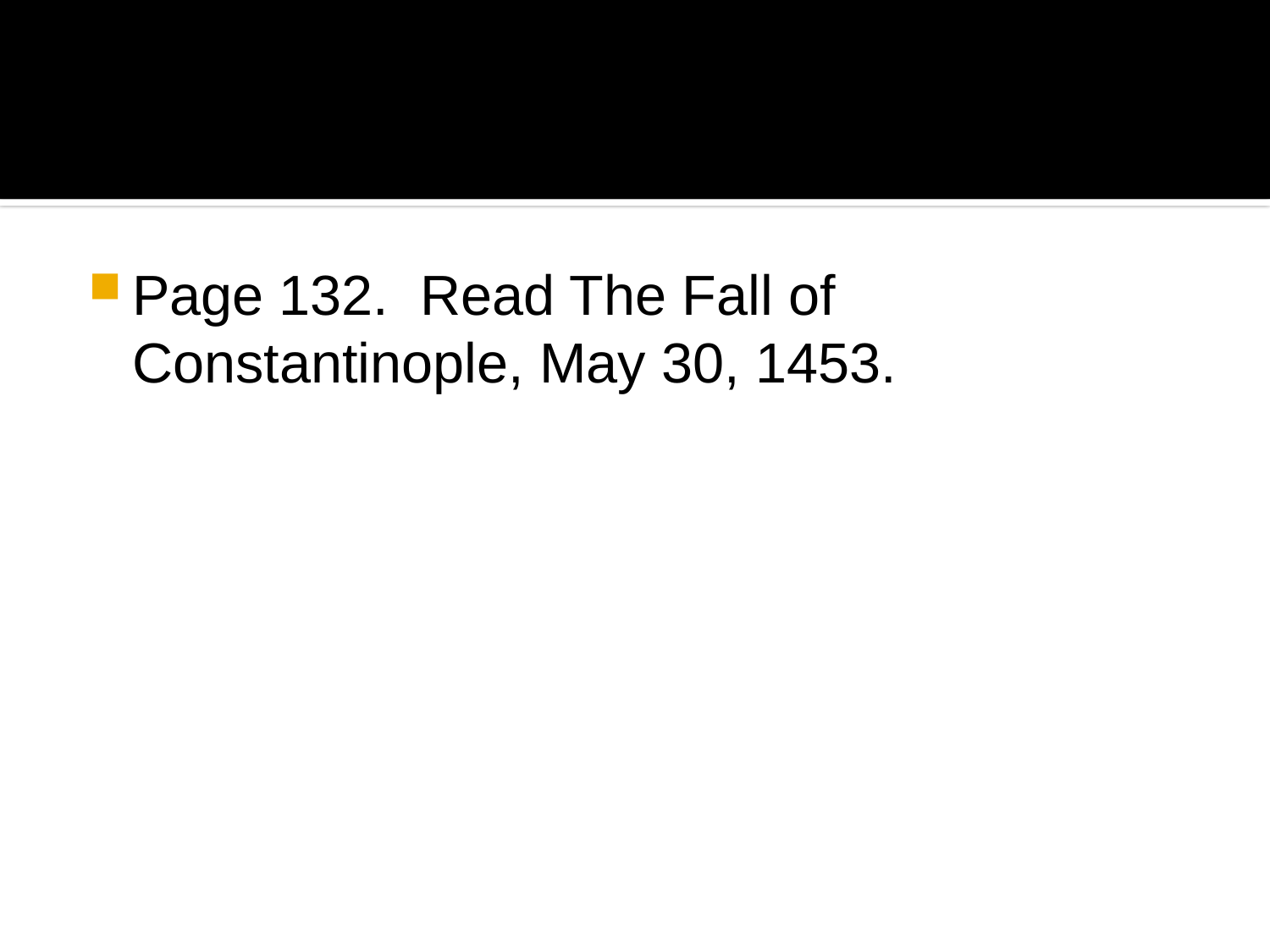

#
Page 132.  Read The Fall of Constantinople, May 30, 1453.